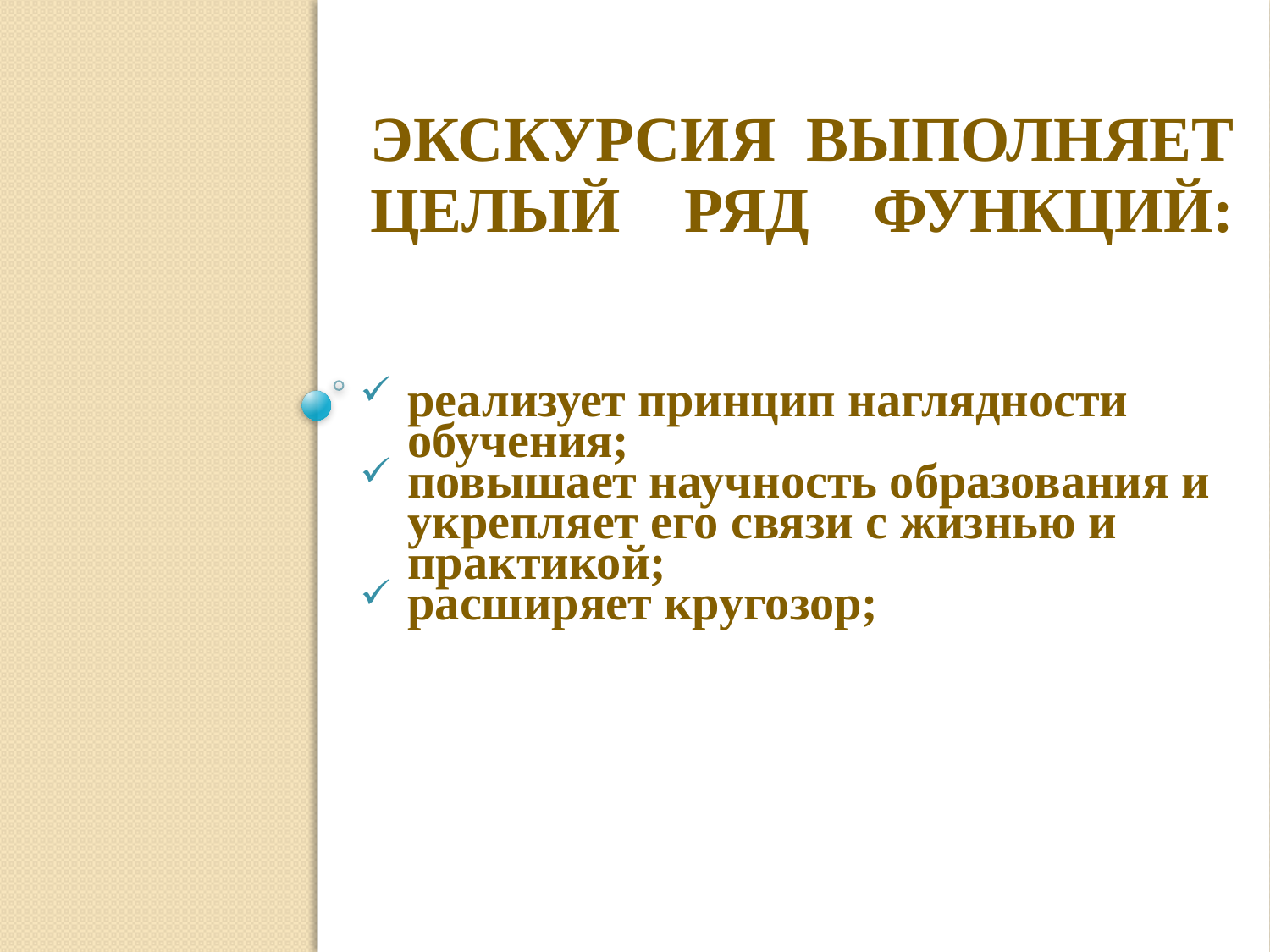

# Экскурсия выполняет целый ряд функций:
реализует принцип наглядности обучения;
повышает научность образования и укрепляет его связи с жизнью и практикой;
расширяет кругозор;